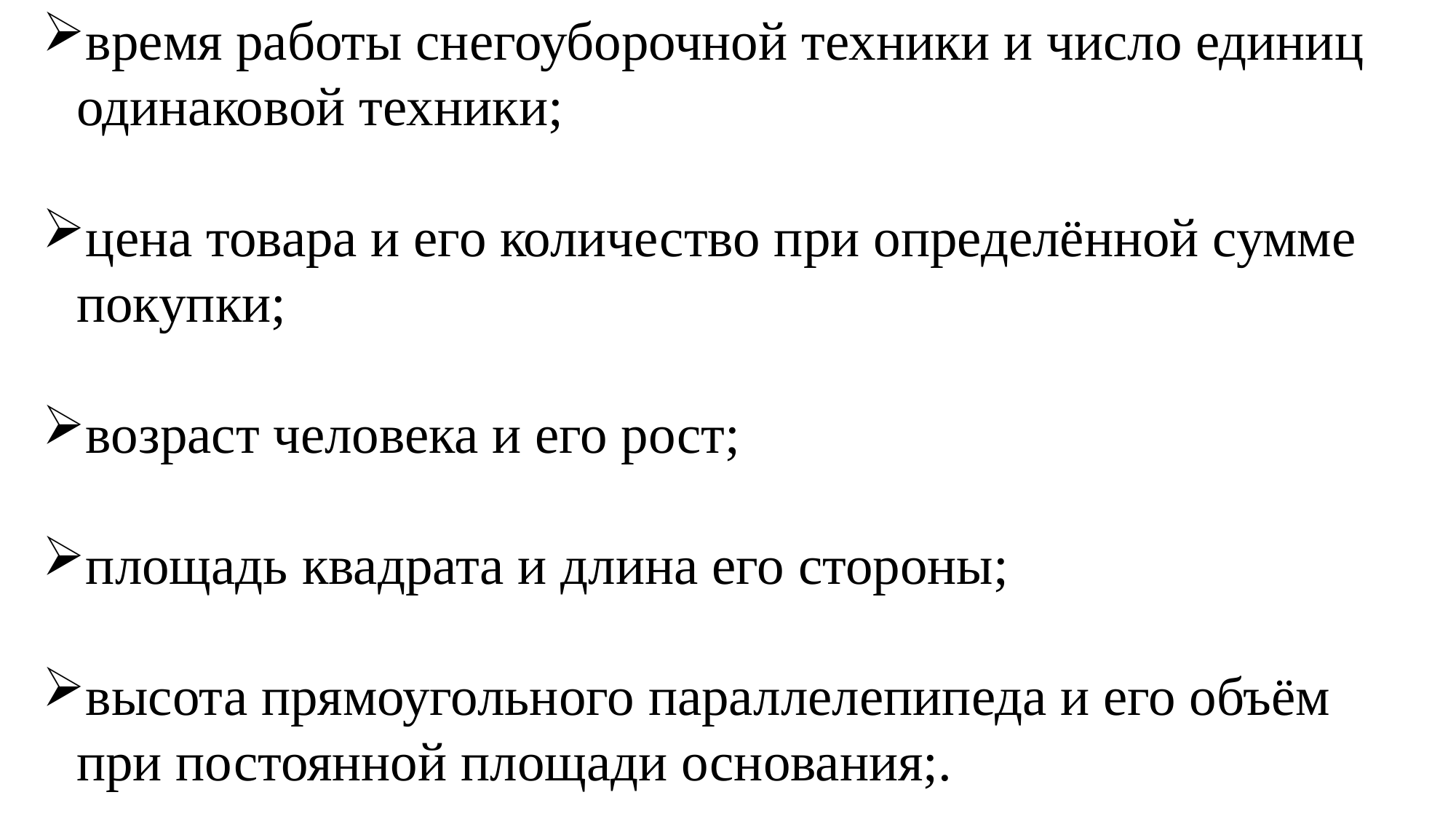

время работы снегоуборочной техники и число единиц одинаковой техники;

цена товара и его количество при определённой сумме покупки;

возраст человека и его рост;

площадь квадрата и длина его стороны;

высота прямоугольного параллелепипеда и его объём при постоянной площади основания;.